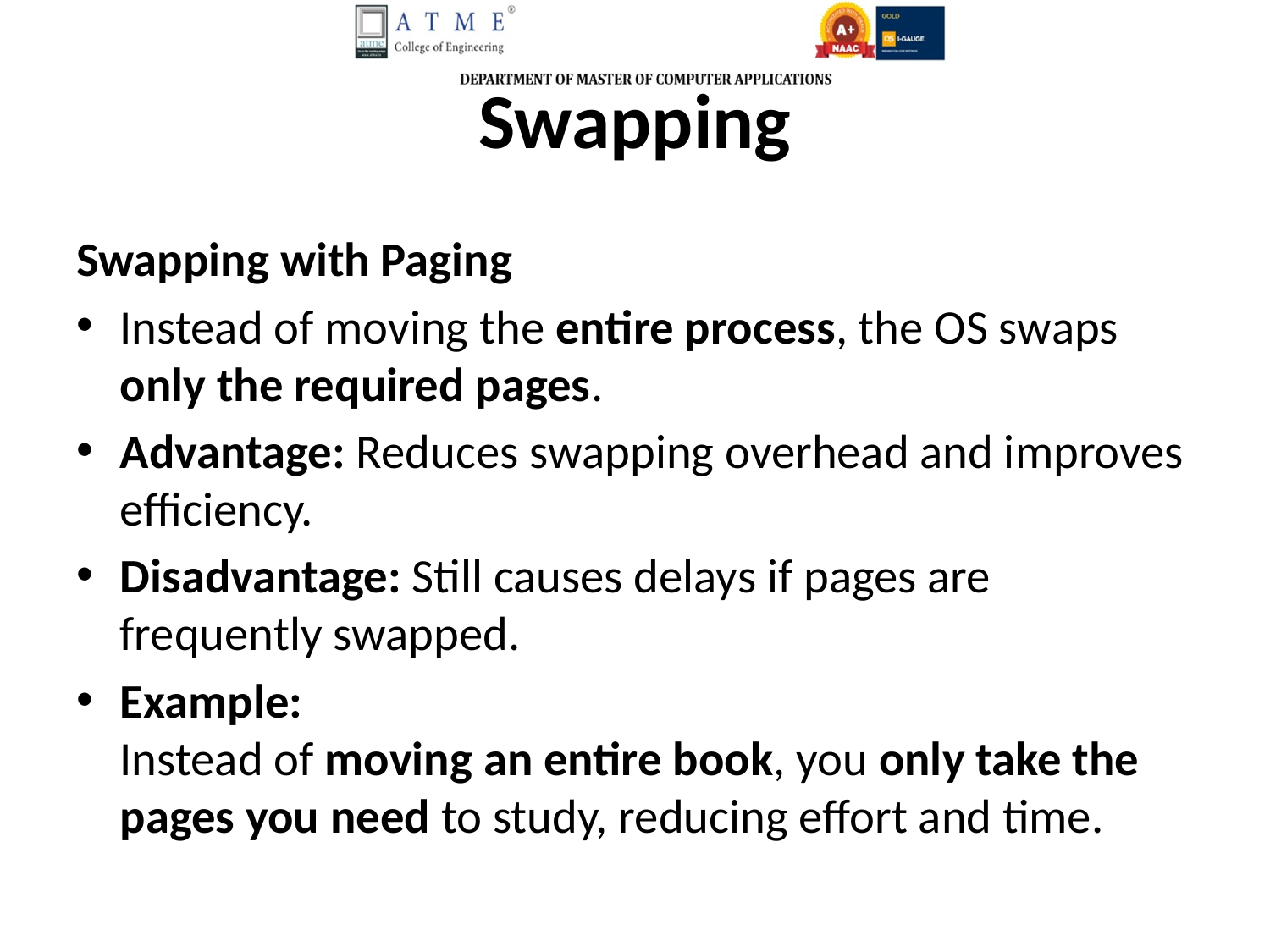

# Swapping
Swapping with Paging
Instead of moving the entire process, the OS swaps only the required pages.
Advantage: Reduces swapping overhead and improves efficiency.
Disadvantage: Still causes delays if pages are frequently swapped​.
Example:
Instead of moving an entire book, you only take the pages you need to study, reducing effort and time.